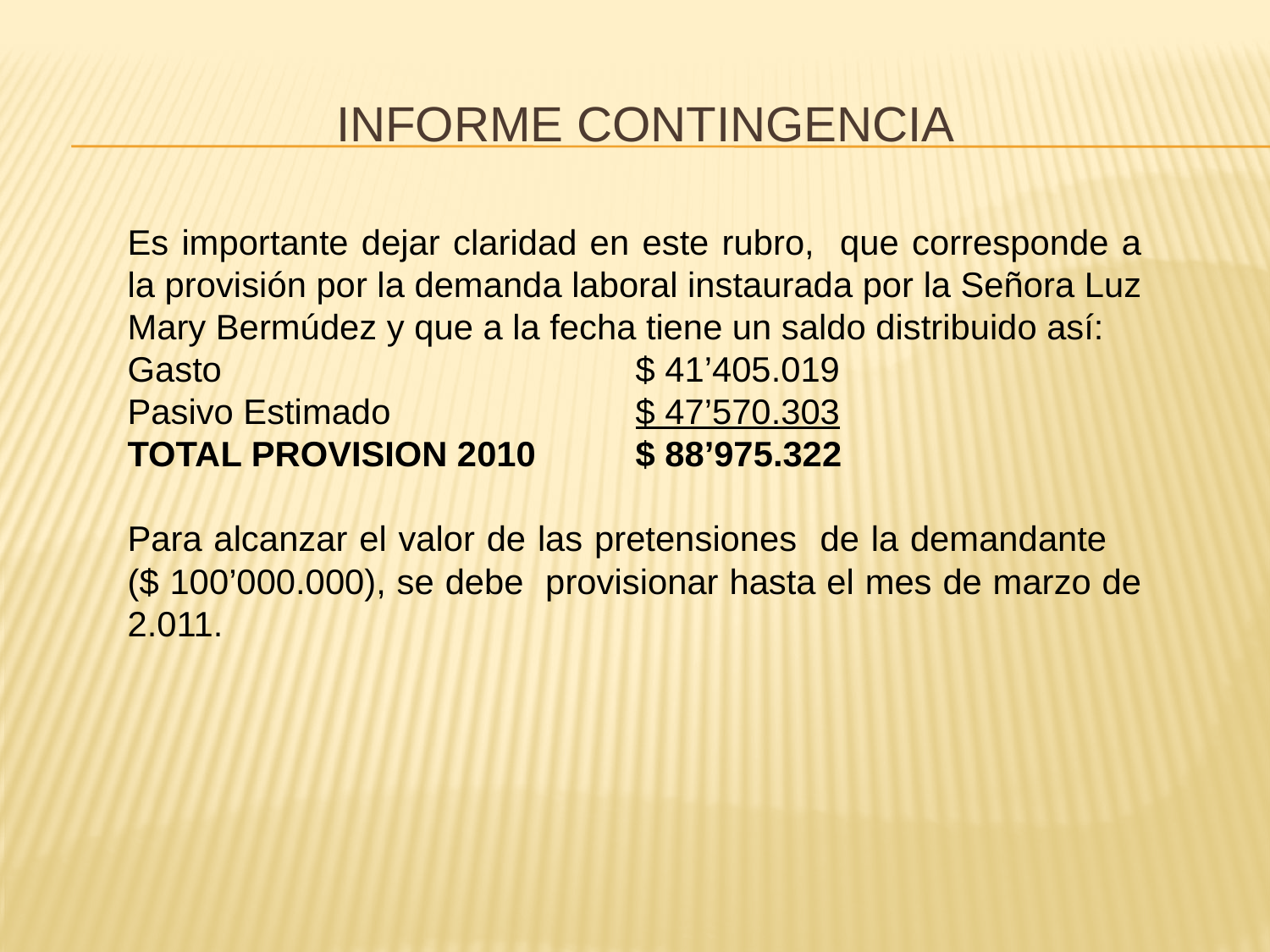

# INFORME CONTINGENCIA
Es importante dejar claridad en este rubro,  que corresponde a la provisión por la demanda laboral instaurada por la Señora Luz Mary Bermúdez y que a la fecha tiene un saldo distribuido así:
Gasto				$ 41’405.019
Pasivo Estimado		$ 47’570.303
TOTAL PROVISION 2010	$ 88’975.322

Para alcanzar el valor de las pretensiones  de la demandante    ($ 100’000.000), se debe  provisionar hasta el mes de marzo de 2.011.